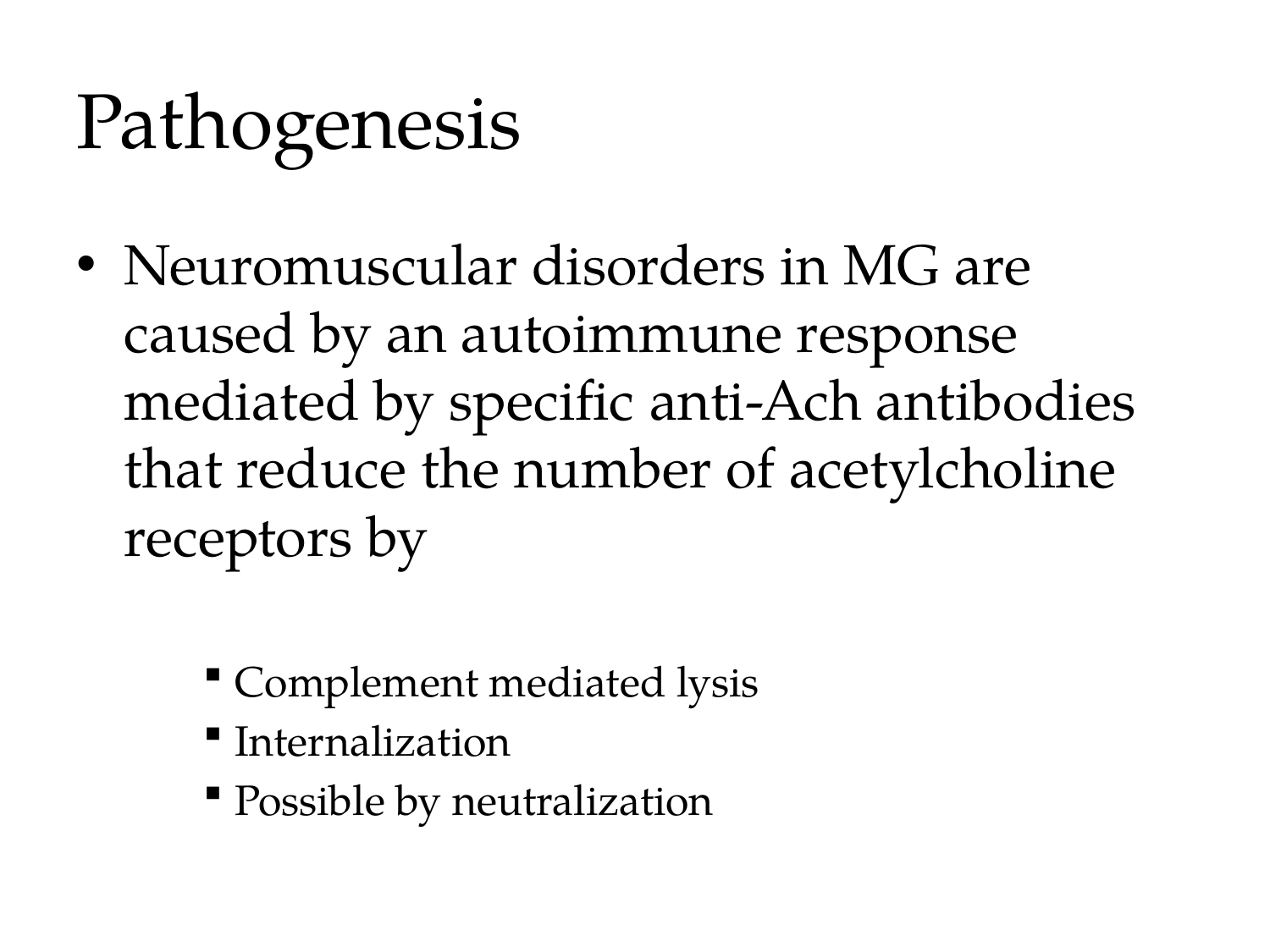

# Pathogenesis
Neuromuscular disorders in MG are caused by an autoimmune response mediated by specific anti-Ach antibodies that reduce the number of acetylcholine receptors by

Complement mediated lysis
Internalization
Possible by neutralization